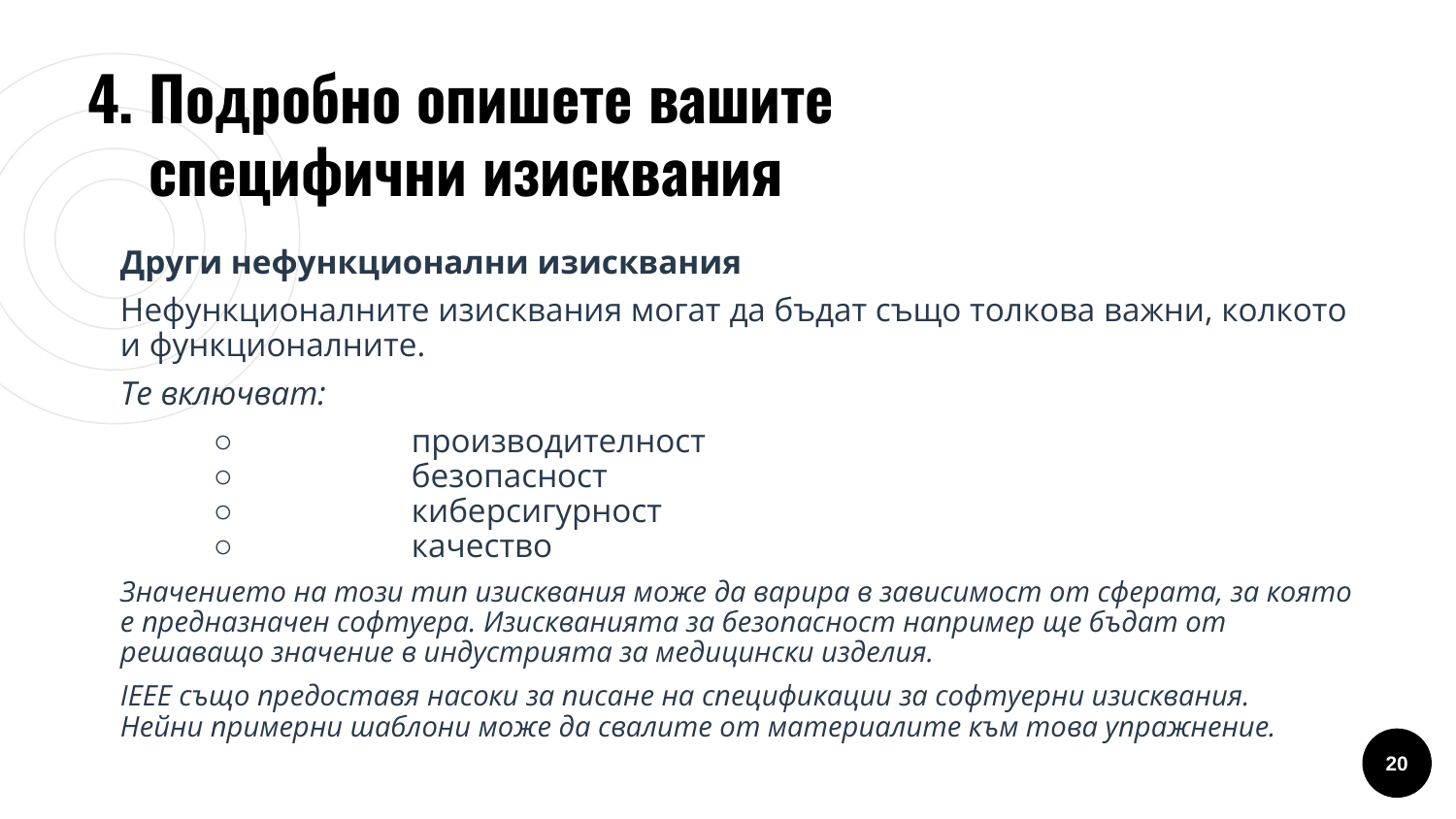

# 4. Подробно опишете вашите специфични изисквания
Други нефункционални изисквания
Нефункционалните изисквания могат да бъдат също толкова важни, колкото и функционалните.
Те включват:
 	производителност
 	безопасност
 	киберсигурност
 	качество
Значението на този тип изисквания може да варира в зависимост от сферата, за която е предназначен софтуера. Изискванията за безопасност например ще бъдат от решаващо значение в индустрията за медицински изделия.
IEEE също предоставя насоки за писане на спецификации за софтуерни изисквания.
Нейни примерни шаблони може да свалите от материалите към това упражнение.
Lorem um congue
20